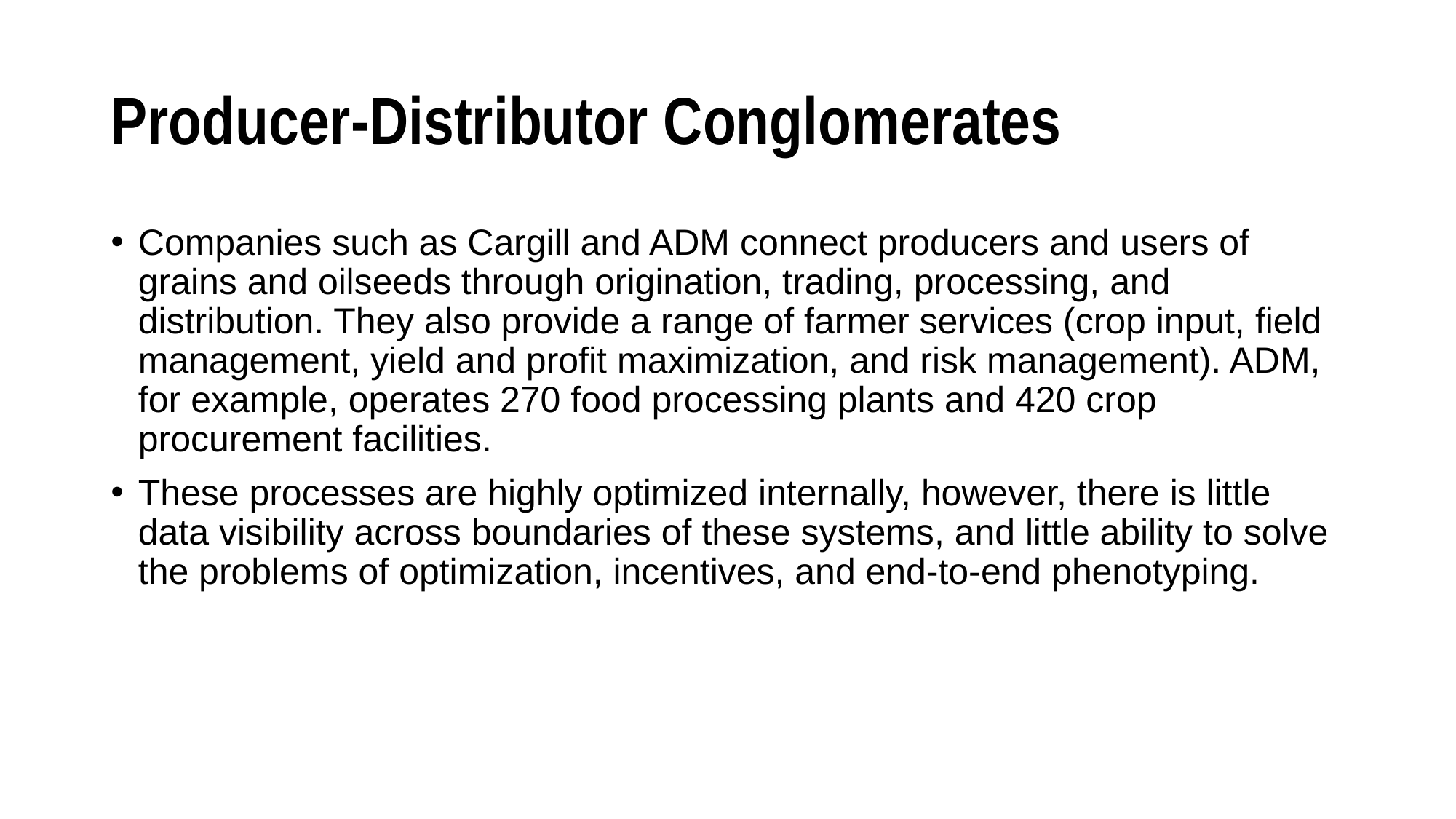

# Producer-Distributor Conglomerates
Companies such as Cargill and ADM connect producers and users of grains and oilseeds through origination, trading, processing, and distribution. They also provide a range of farmer services (crop input, field management, yield and profit maximization, and risk management). ADM, for example, operates 270 food processing plants and 420 crop procurement facilities.
These processes are highly optimized internally, however, there is little data visibility across boundaries of these systems, and little ability to solve the problems of optimization, incentives, and end-to-end phenotyping.